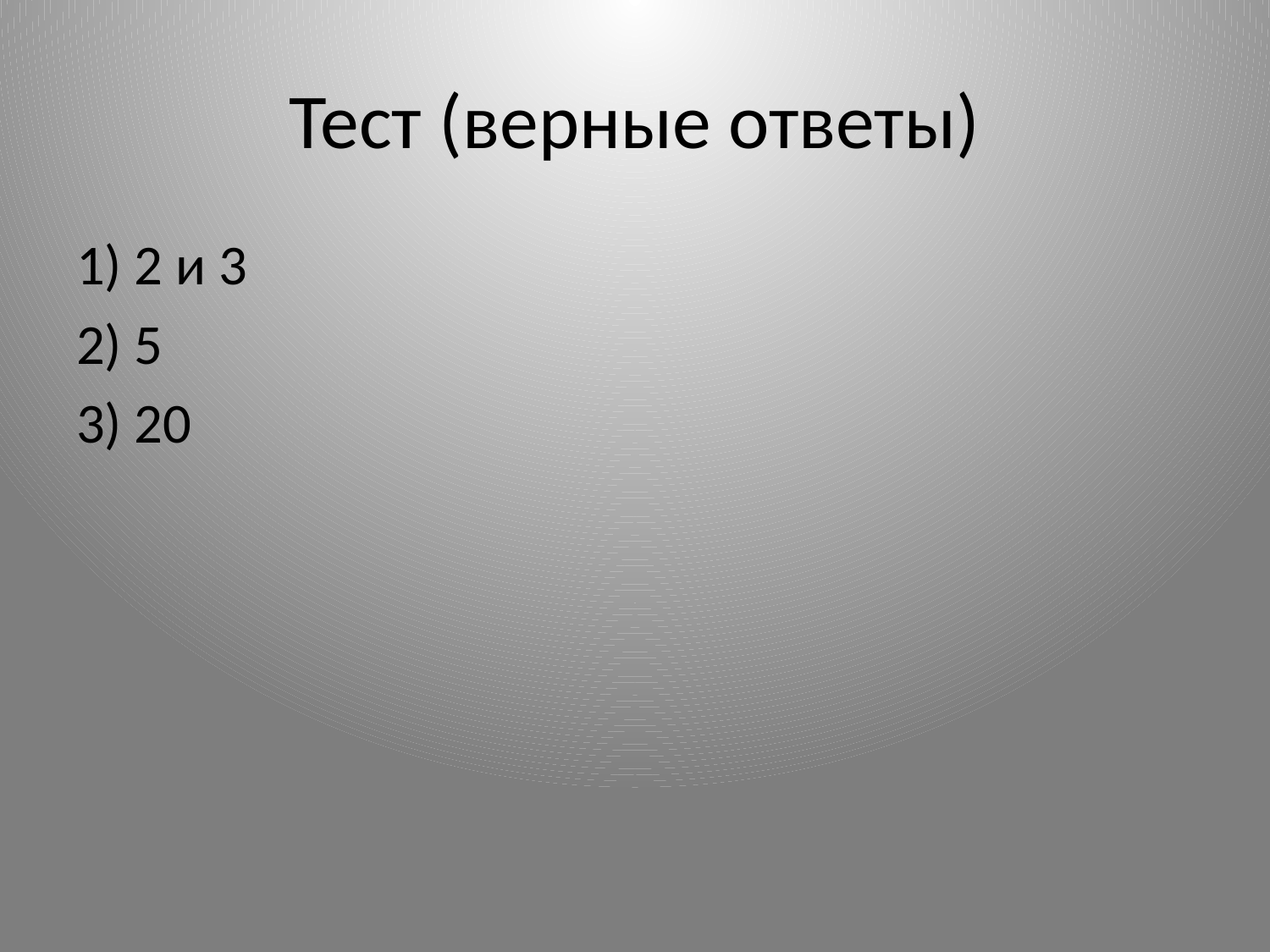

# Тест (верные ответы)
1) 2 и 3
2) 5
3) 20